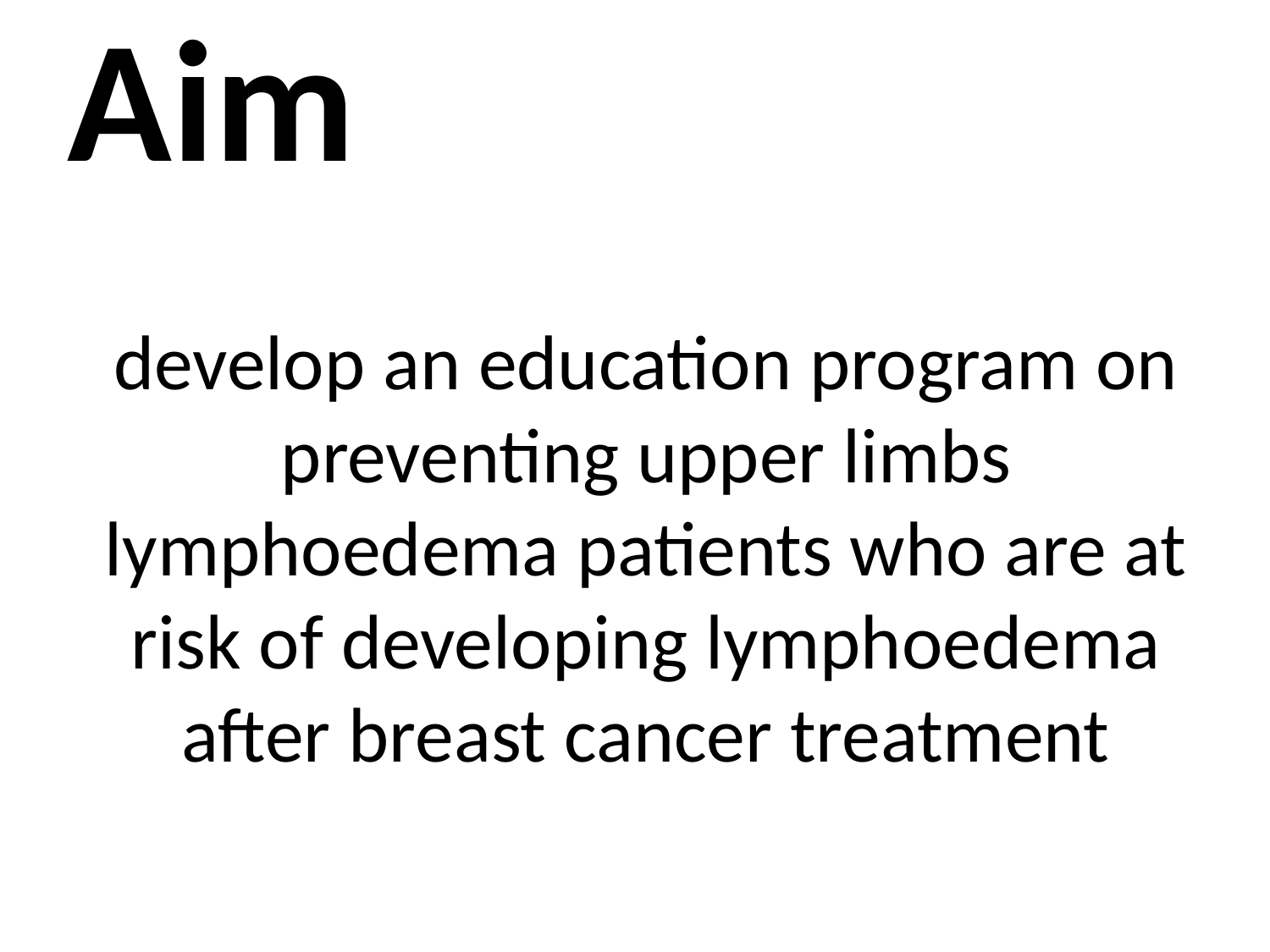

Aim

develop an education program on preventing upper limbs lymphoedema patients who are at risk of developing lymphoedema after breast cancer treatment